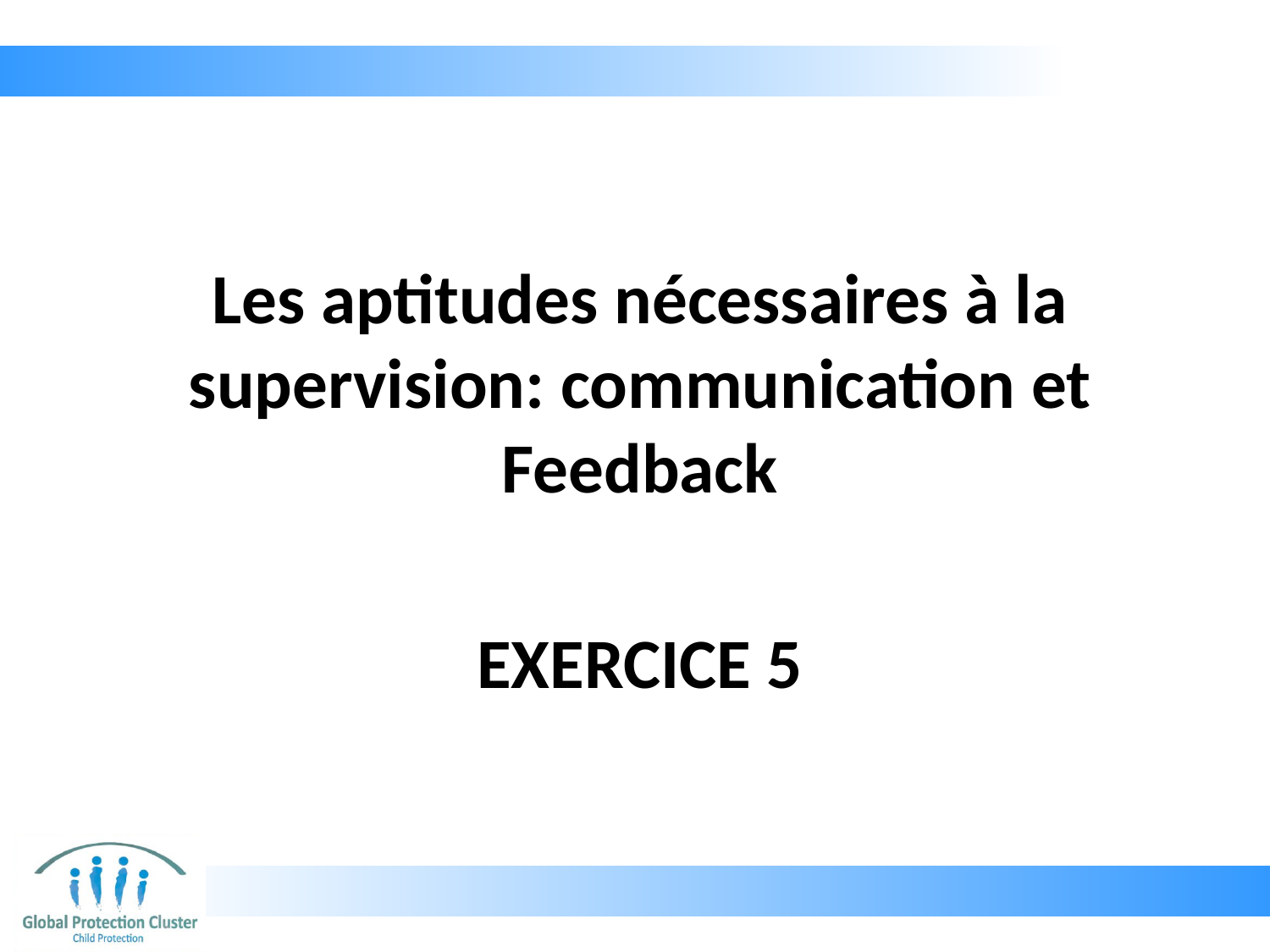

Les aptitudes nécessaires à la supervision: communication et Feedback

# ExerciCe 5